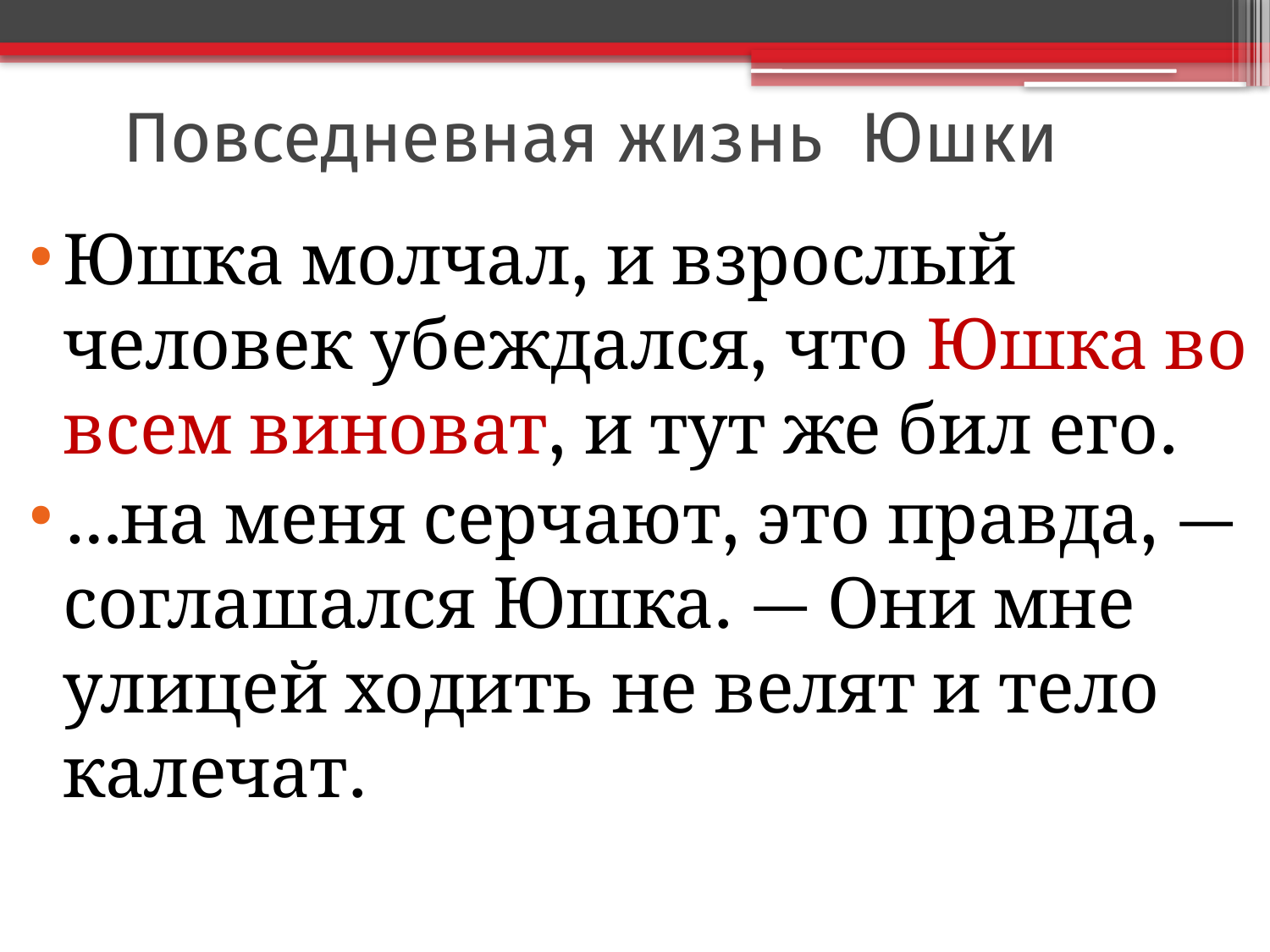

# Повседневная жизнь  Юшки
Юшка молчал, и взрослый человек убеждался, что Юшка во всем виноват, и тут же бил его.
…на меня серчают, это правда, — соглашался Юшка. — Они мне улицей ходить не велят и тело калечат.